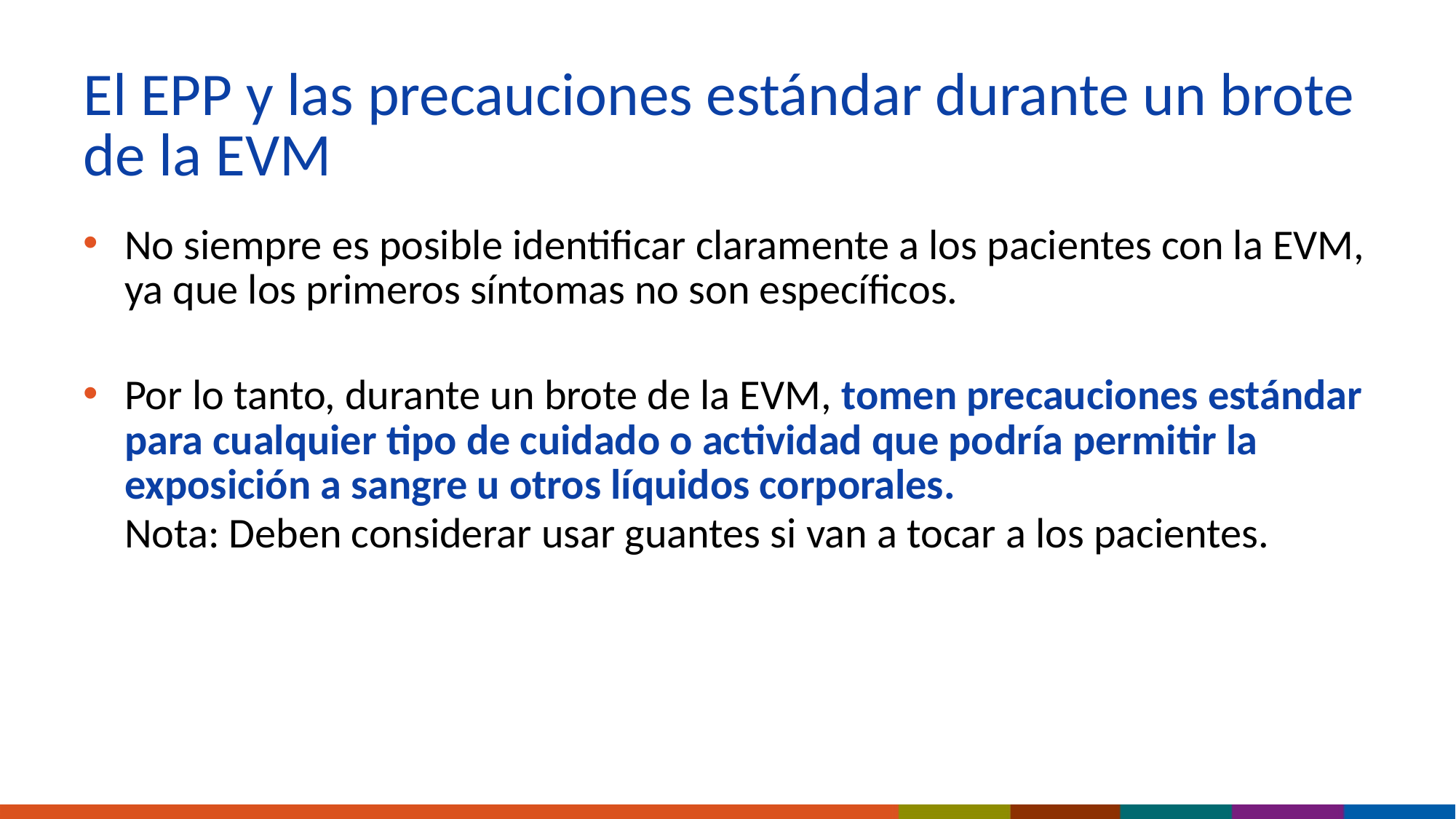

# El EPP y las precauciones estándar durante un brote de la EVM
No siempre es posible identificar claramente a los pacientes con la EVM, ya que los primeros síntomas no son específicos.

Por lo tanto, durante un brote de la EVM, tomen precauciones estándar para cualquier tipo de cuidado o actividad que podría permitir la exposición a sangre u otros líquidos corporales.
Nota: Deben considerar usar guantes si van a tocar a los pacientes.